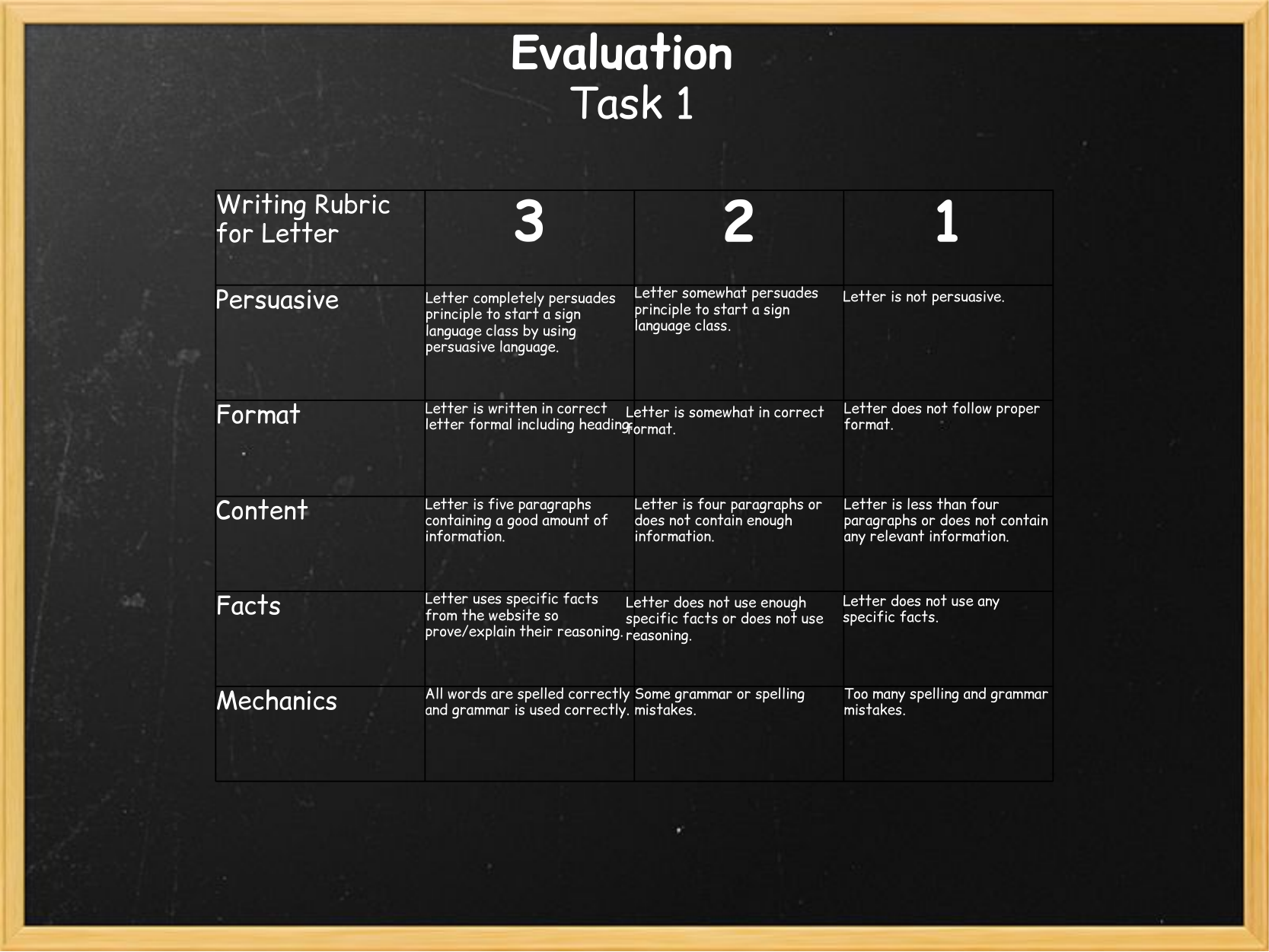

Evaluation
Task 1

Writing Rubric for Letter

3

2

1

Persuasive

Letter somewhat persuades principle to start a sign language class.

Format

Letter is written in correct letter formal including heading.

Letter does not follow proper format.

Content

Letter is five paragraphs containing a good amount of information.

Letter is four paragraphs or does not contain enough information.

Letter is less than four paragraphs or does not contain any relevant information.

Facts

Letter uses specific facts from the website so prove/explain their reasoning.

Mechanics

All words are spelled correctly and grammar is used correctly.

Some grammar or spelling mistakes.

Too many spelling and grammar mistakes.

Letter is not persuasive.
Letter completely persuades principle to start a sign language class by using persuasive language.
Letter is somewhat in correct format.
Letter does not use any specific facts.
Letter does not use enough specific facts or does not use reasoning.